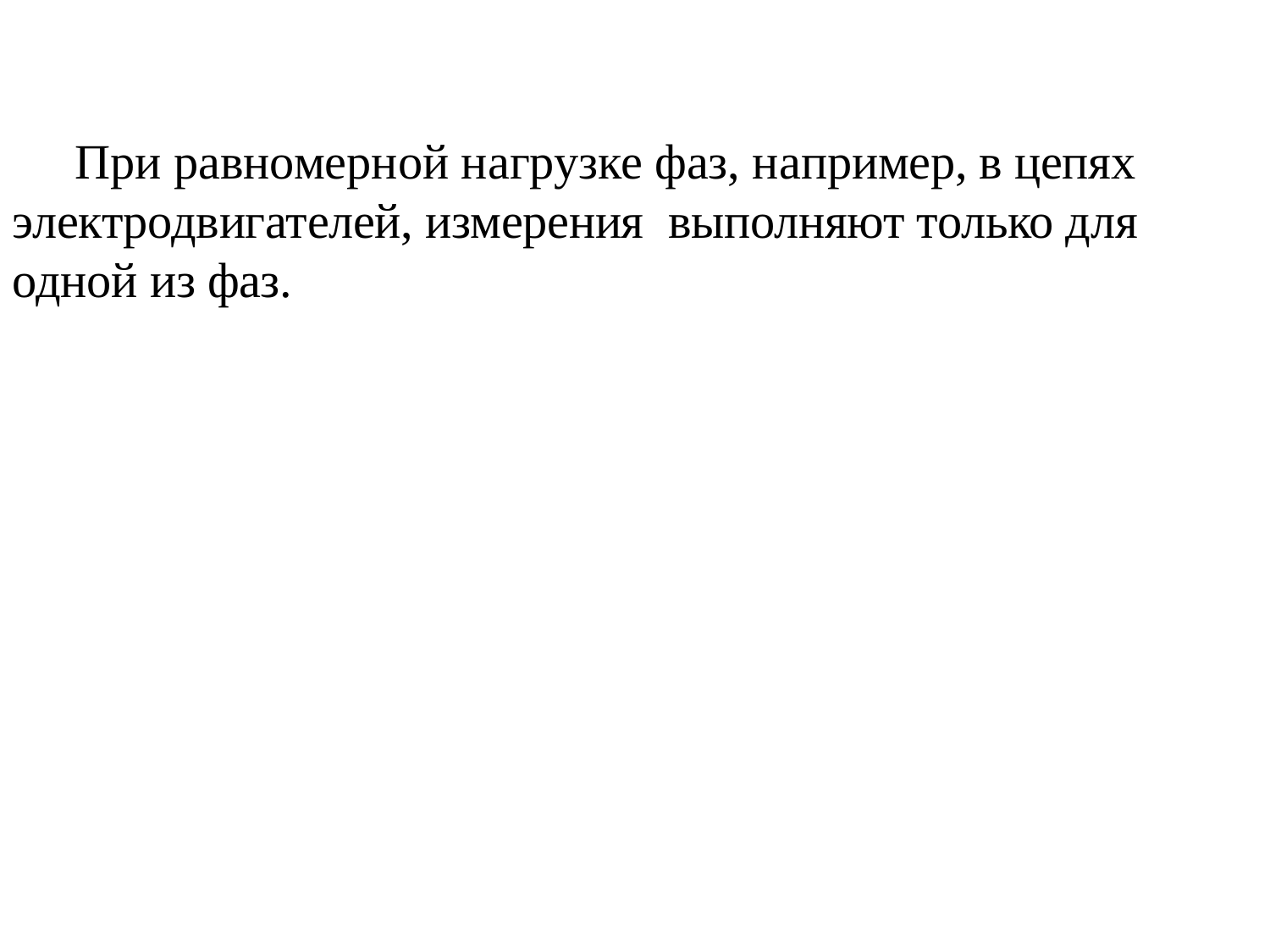

При равномерной нагрузке фаз, на­пример, в цепях электродвигателей, измерения  выполняют только для одной из фаз.